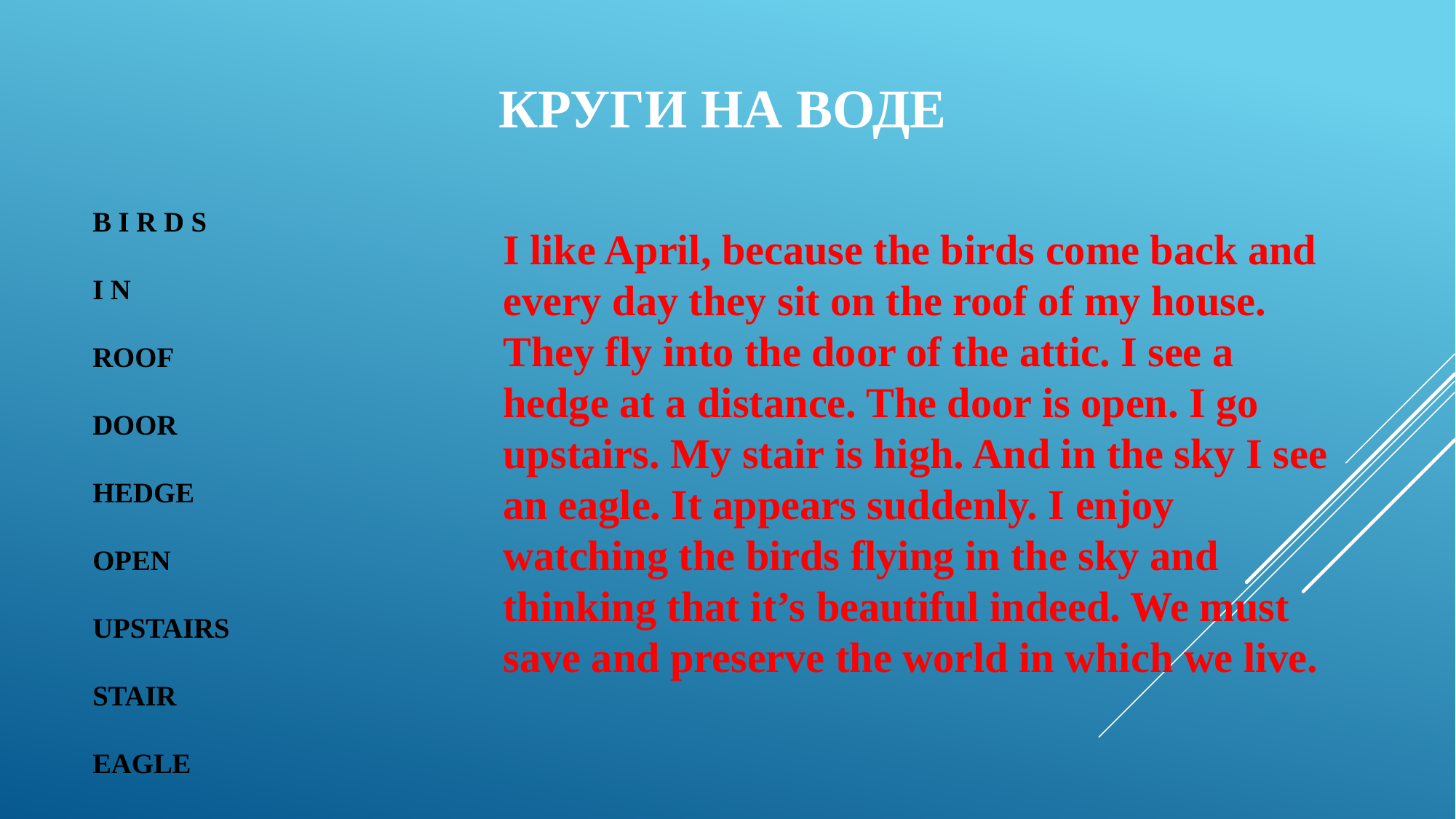

# КРУГИ на ВОДЕ
B I R D S
I N
ROOF
DOOR
HEDGE
OPEN
UPSTAIRS
STAIR
EAGLE
I like April, because the birds come back and every day they sit on the roof of my house. They fly into the door of the attic. I see a hedge at a distance. The door is open. I go upstairs. My stair is high. And in the sky I see an eagle. It appears suddenly. I enjoy watching the birds flying in the sky and thinking that it’s beautiful indeed. We must save and preserve the world in which we live.